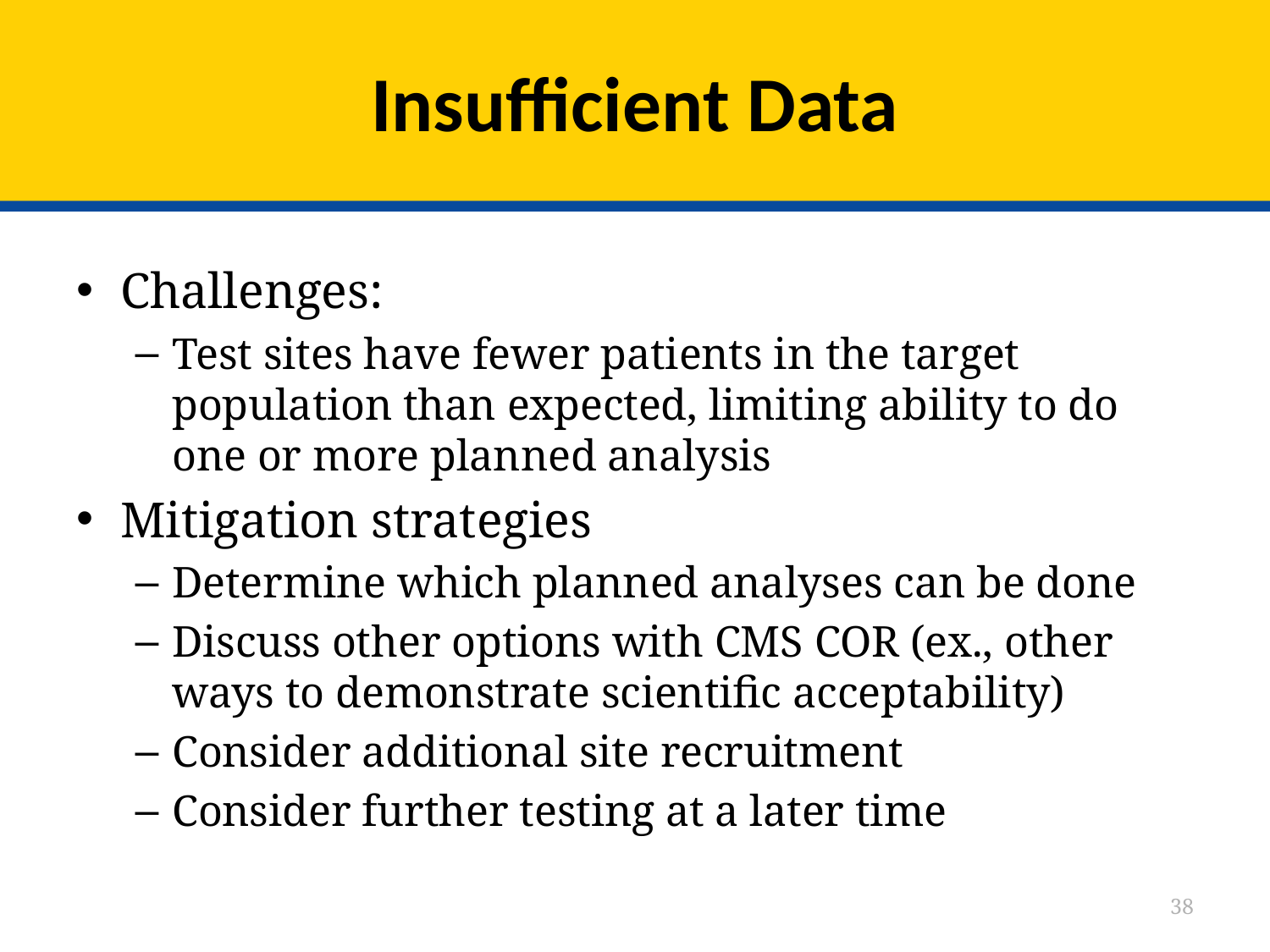

# Insufficient Data
Challenges:
Test sites have fewer patients in the target population than expected, limiting ability to do one or more planned analysis
Mitigation strategies
Determine which planned analyses can be done
Discuss other options with CMS COR (ex., other ways to demonstrate scientific acceptability)
Consider additional site recruitment
Consider further testing at a later time
38